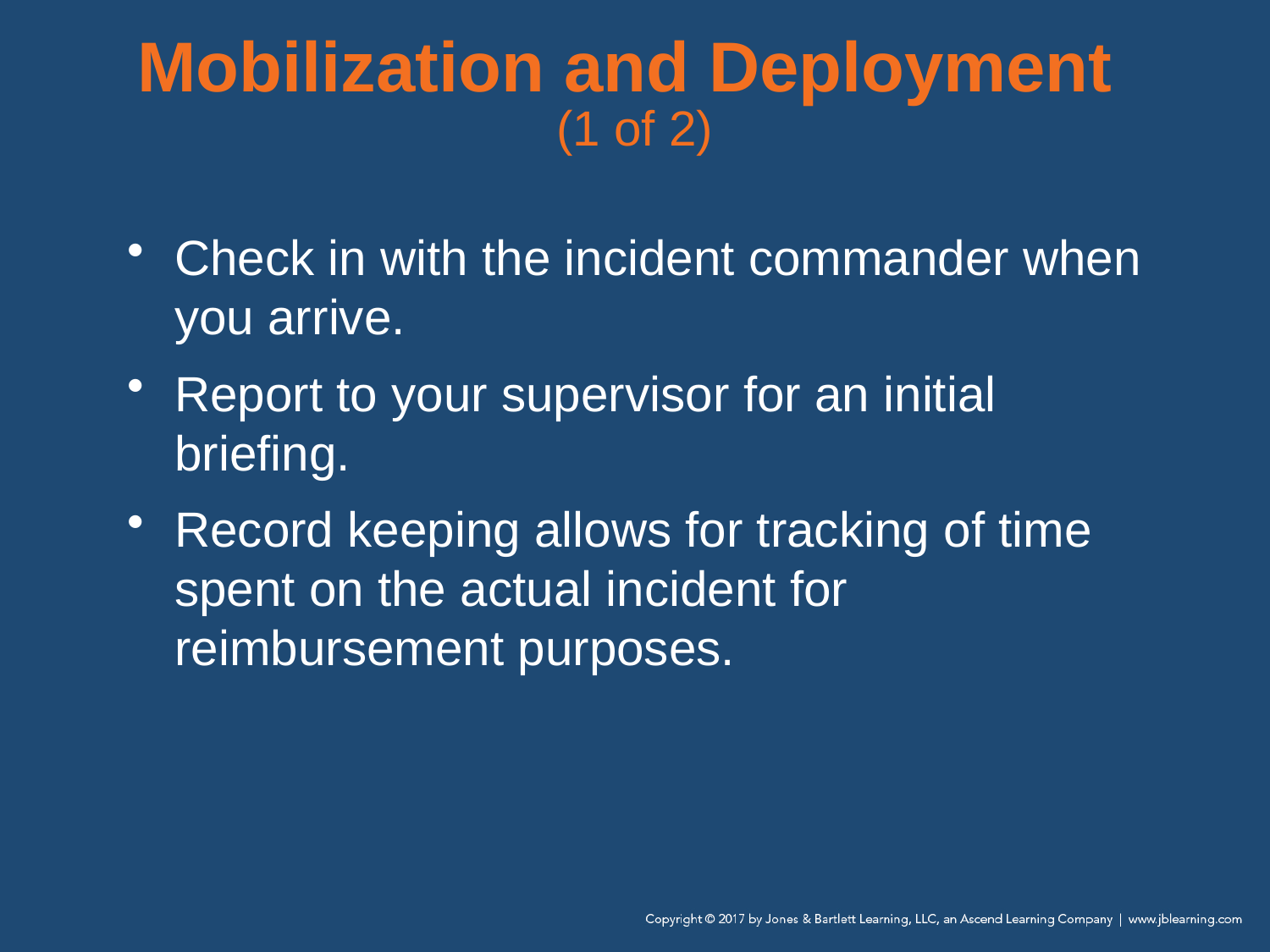

# Mobilization and Deployment (1 of 2)
Check in with the incident commander when you arrive.
Report to your supervisor for an initial briefing.
Record keeping allows for tracking of time spent on the actual incident for reimbursement purposes.